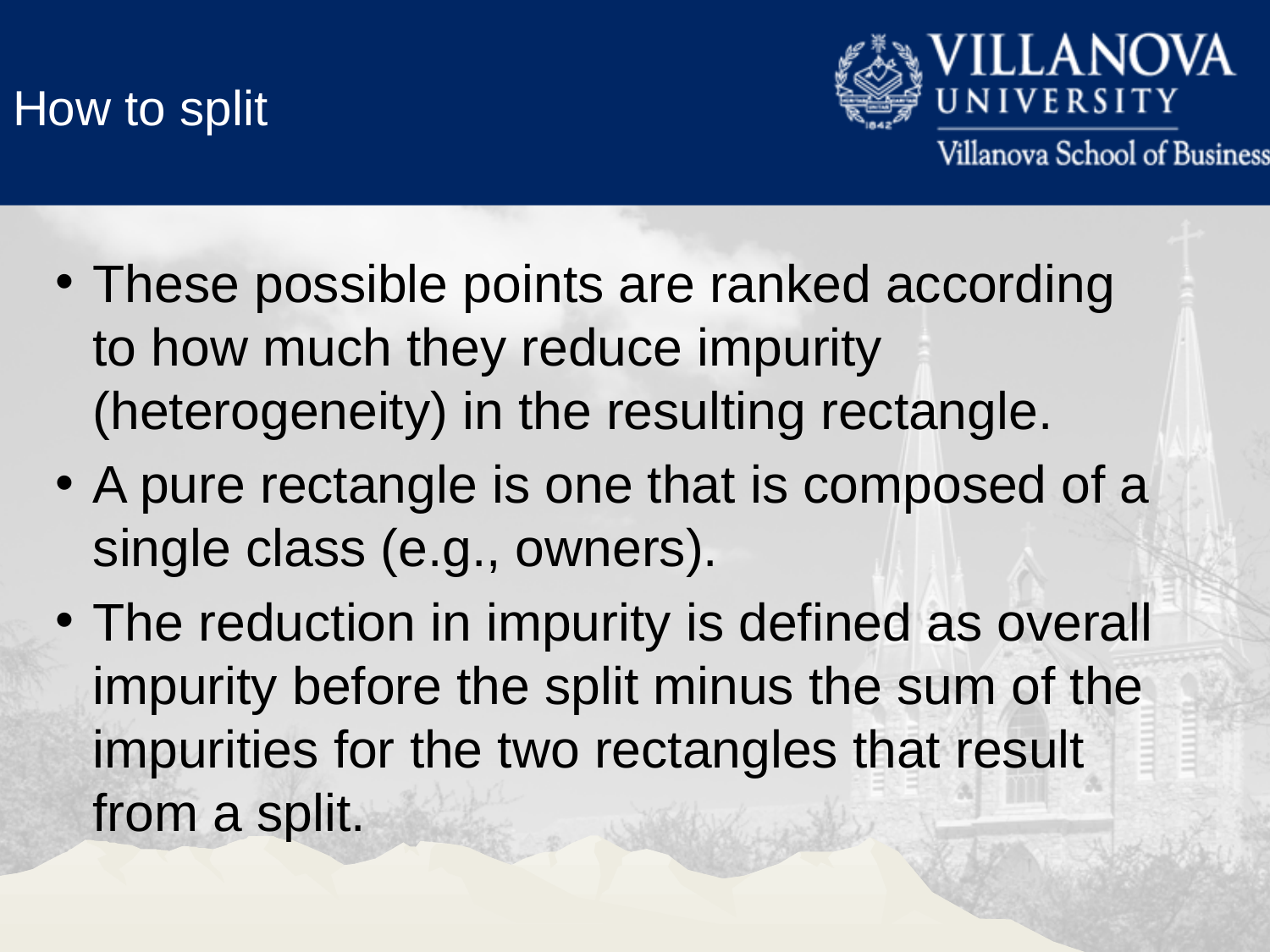

How to split
These possible points are ranked according to how much they reduce impurity (heterogeneity) in the resulting rectangle.
A pure rectangle is one that is composed of a single class (e.g., owners).
The reduction in impurity is defined as overall impurity before the split minus the sum of the impurities for the two rectangles that result from a split.